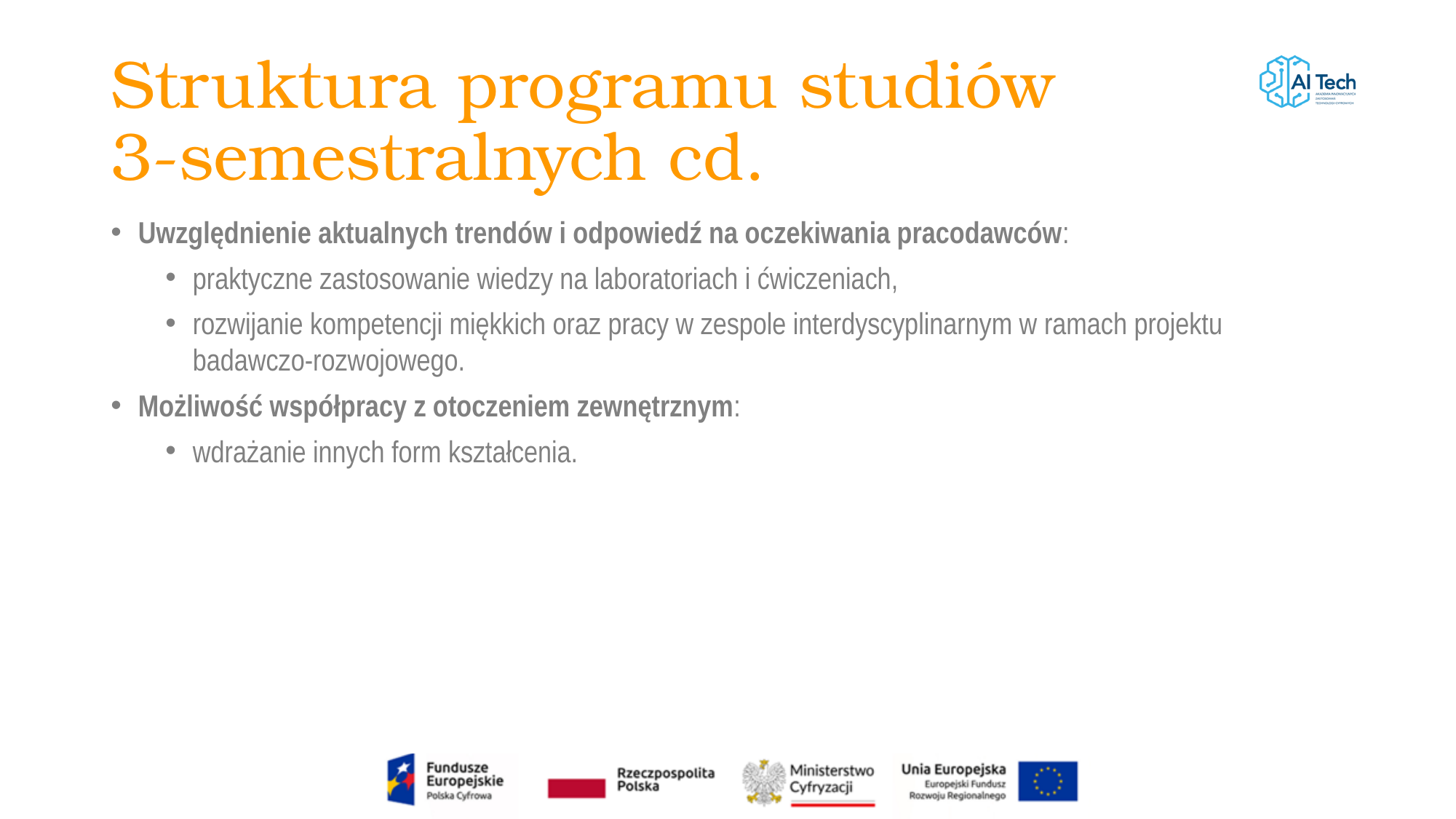

# Struktura programu studiów 3-semestralnych cd.
Uwzględnienie aktualnych trendów i odpowiedź na oczekiwania pracodawców:
praktyczne zastosowanie wiedzy na laboratoriach i ćwiczeniach,
rozwijanie kompetencji miękkich oraz pracy w zespole interdyscyplinarnym w ramach projektu badawczo-rozwojowego.
Możliwość współpracy z otoczeniem zewnętrznym:
wdrażanie innych form kształcenia.